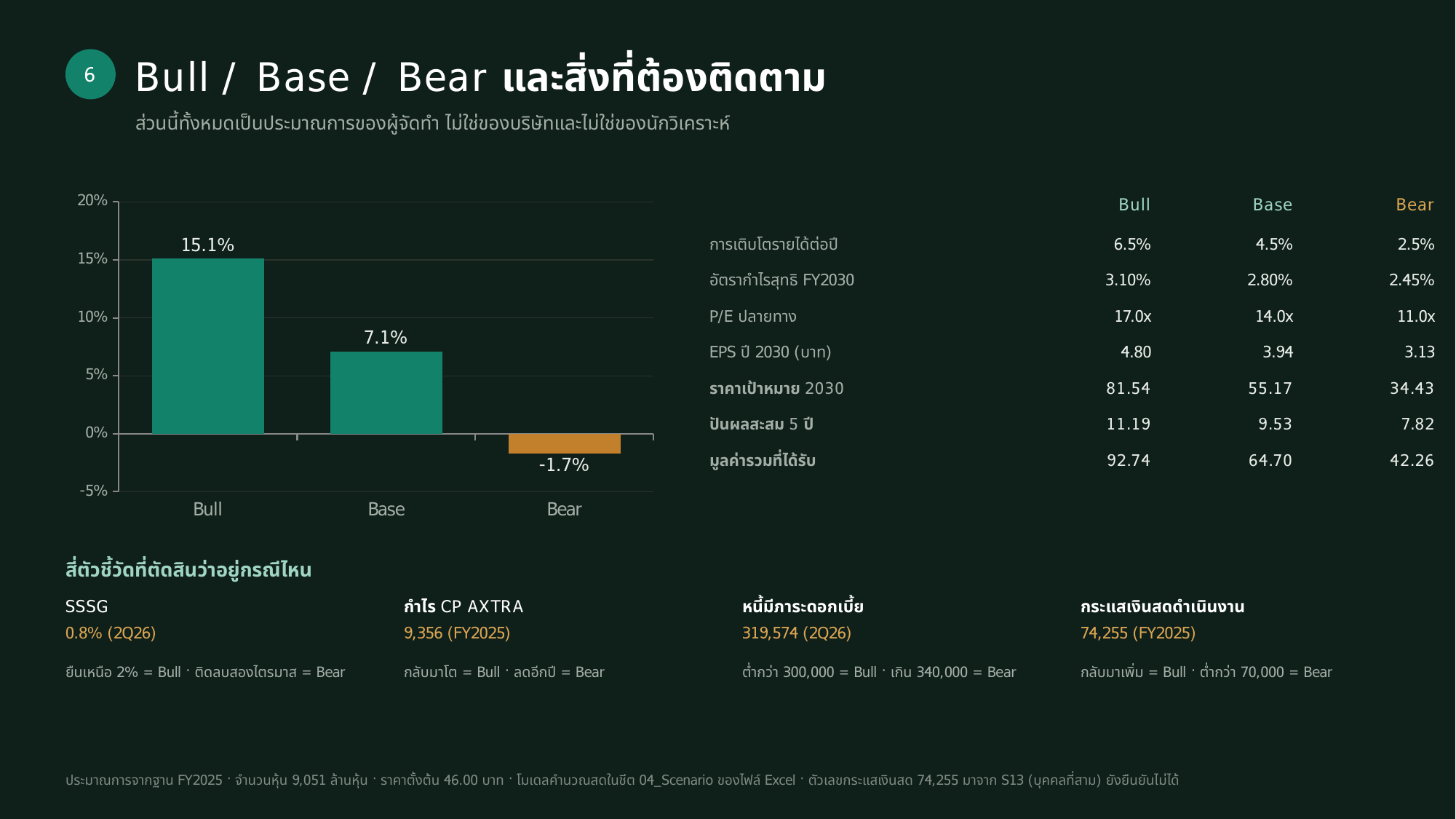

Bull / Base / Bear และสิ่งที่ต้องติดตาม

6
ส่วนนี้ทั้งหมดเป็นประมาณการของผู้จัดทำ ไม่ใช่ของบริษัทและไม่ใช่ของนักวิเคราะห์

### Chart

| Category | ผลตอบแทนรวมต่อปี 5 ปี (%) |
|---|---|
| Bull | 15.1 |
| Base | 7.1 |
| Bear | -1.7 |
Bull
Base
Bear
การเติบโตรายได้ต่อปี
6.5%
4.5%
2.5%
อัตรากำไรสุทธิ FY2030
3.10%
2.80%
2.45%
P/E ปลายทาง
17.0x
14.0x
11.0x
EPS ปี 2030 (บาท)
4.80
3.94
3.13
ราคาเป้าหมาย 2030
81.54
55.17
34.43
ปันผลสะสม 5 ปี
11.19
9.53
7.82
มูลค่ารวมที่ได้รับ
92.74
64.70
42.26
สี่ตัวชี้วัดที่ตัดสินว่าอยู่กรณีไหน
SSSG
กำไร CP AXTRA
หนี้มีภาระดอกเบี้ย
กระแสเงินสดดำเนินงาน
0.8% (2Q26)
9,356 (FY2025)
319,574 (2Q26)
74,255 (FY2025)
ยืนเหนือ 2% = Bull · ติดลบสองไตรมาส = Bear
กลับมาโต = Bull · ลดอีกปี = Bear
ต่ำกว่า 300,000 = Bull · เกิน 340,000 = Bear
กลับมาเพิ่ม = Bull · ต่ำกว่า 70,000 = Bear
ประมาณการจากฐาน FY2025 · จำนวนหุ้น 9,051 ล้านหุ้น · ราคาตั้งต้น 46.00 บาท · โมเดลคำนวณสดในชีต 04_Scenario ของไฟล์ Excel · ตัวเลขกระแสเงินสด 74,255 มาจาก S13 (บุคคลที่สาม) ยังยืนยันไม่ได้